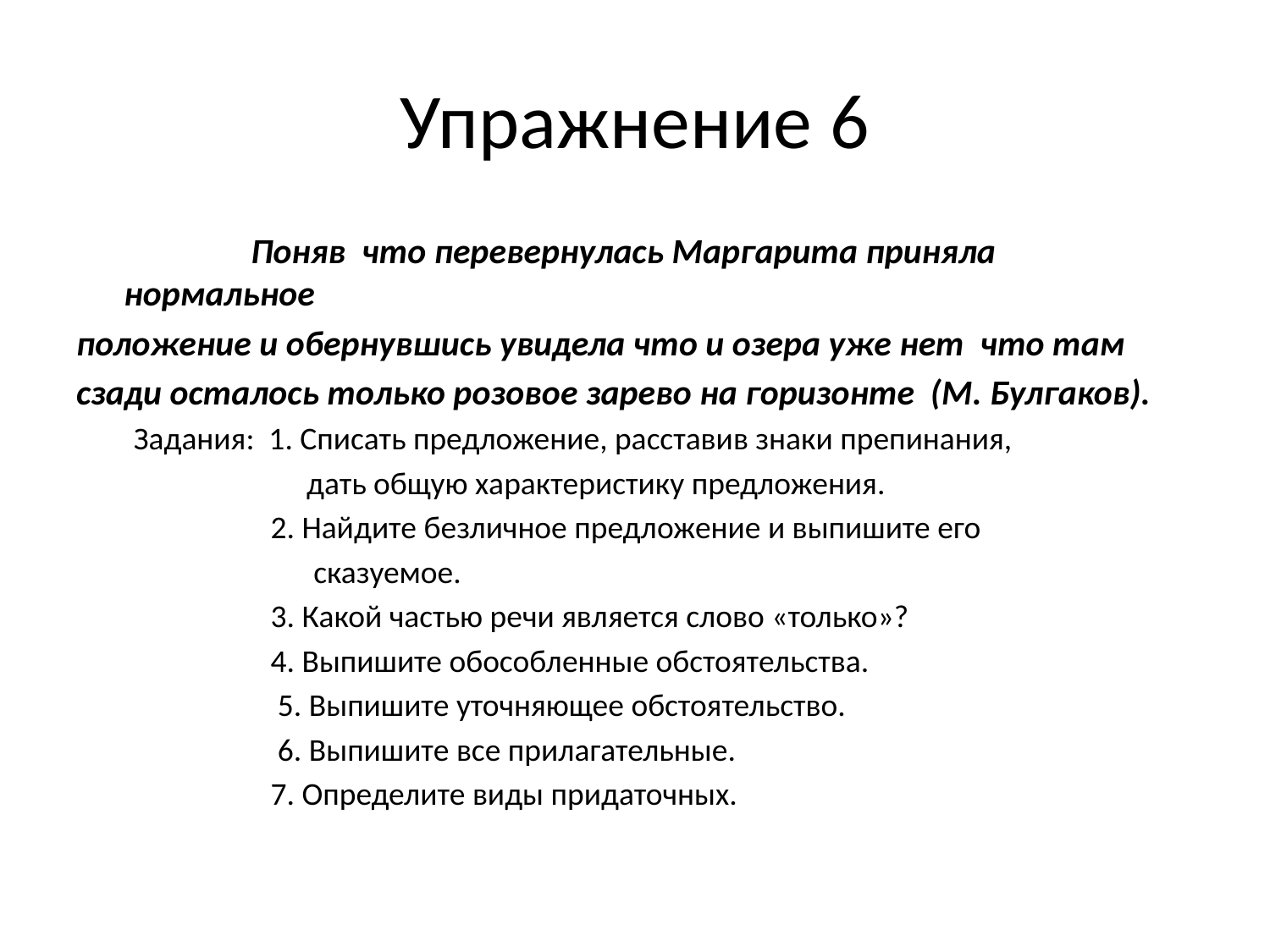

# Упражнение 6
		Поняв  что перевернулась Маргарита приняла нормальное
положение и обернувшись увидела что и озера уже нет  что там
сзади осталось только розовое зарево на горизонте  (М. Булгаков).
        Задания:  1. Списать предложение, расставив знаки препинания,
                                дать общую характеристику предложения.
                           2. Найдите безличное предложение и выпишите его
                                 сказуемое.
                           3. Какой частью речи является слово «только»?
                           4. Выпишите обособленные обстоятельства.
                            5. Выпишите уточняющее обстоятельство.
                            6. Выпишите все прилагательные.
                           7. Определите виды придаточных.